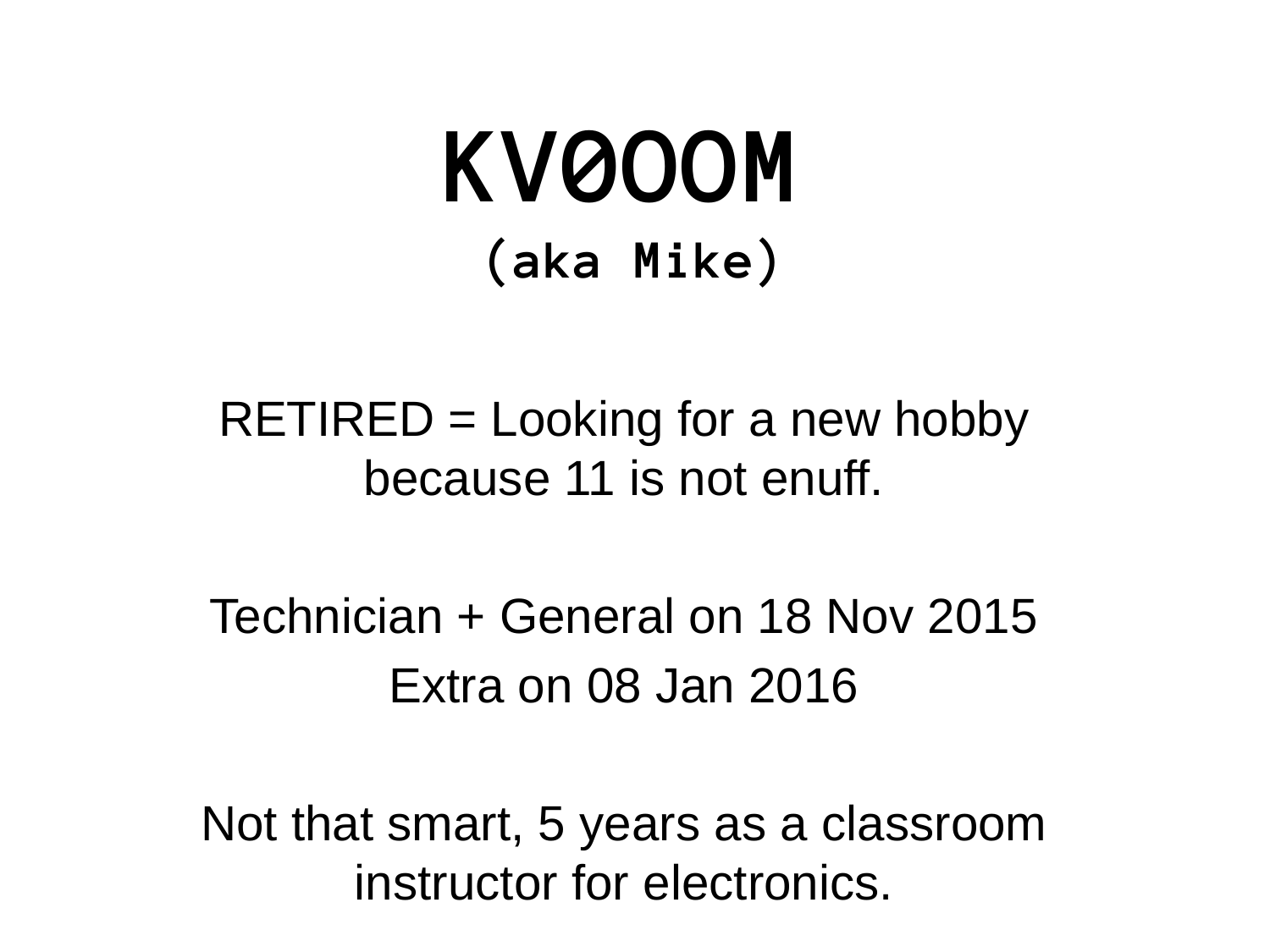

KV0OOM
(aka Mike)
RETIRED = Looking for a new hobby because 11 is not enuff.

Technician + General on 18 Nov 2015
Extra on 08 Jan 2016

Not that smart, 5 years as a classroom instructor for electronics.